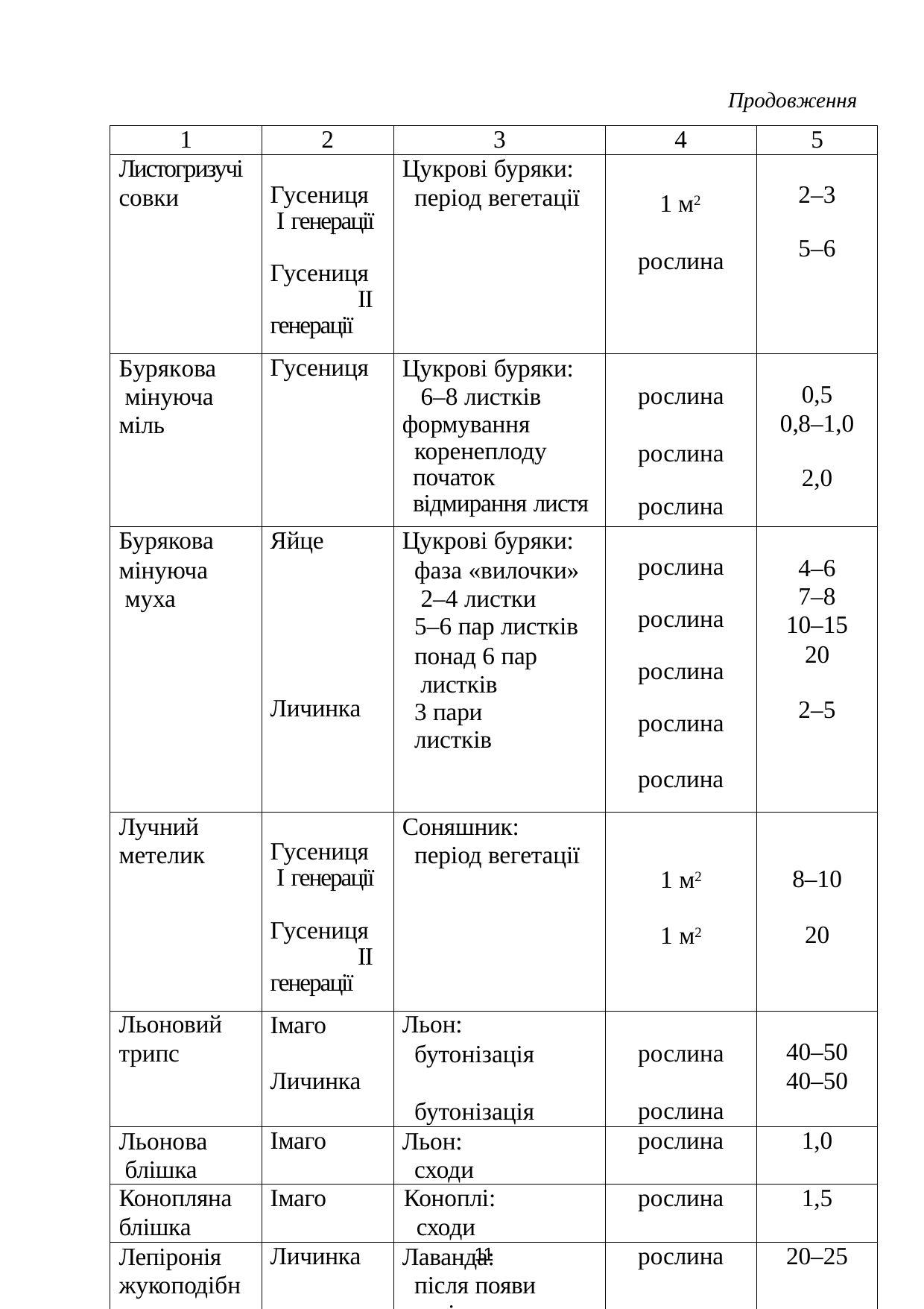

Продовження
| 1 | 2 | 3 | 4 | 5 |
| --- | --- | --- | --- | --- |
| Листогризучі совки | Гусениця І генерації Гусениця ІІ генерації | Цукрові буряки: період вегетації | 1 м2 рослина | 2–3 5–6 |
| Бурякова мінуюча міль | Гусениця | Цукрові буряки: 6–8 листків формування коренеплоду початок відмирання листя | рослина рослина рослина | 0,5 0,8–1,0 2,0 |
| Бурякова мінуюча муха | Яйце Личинка | Цукрові буряки: фаза «вилочки» 2–4 листки 5–6 пар листків понад 6 пар листків 3 пари листків | рослина рослина рослина рослина рослина | 4–6 7–8 10–15 20 2–5 |
| Лучний метелик | Гусениця І генерації Гусениця ІІ генерації | Соняшник: період вегетації | 1 м2 1 м2 | 8–10 20 |
| Льоновий трипс | Імаго Личинка | Льон: бутонізація бутонізація | рослина рослина | 40–50 40–50 |
| Льонова блішка | Імаго | Льон: сходи | рослина | 1,0 |
| Конопляна блішка | Імаго | Коноплі: сходи | рослина | 1,5 |
| Лепіронія жукоподібна | Личинка | Лаванда: після появи сходів | рослина | 20–25 |
| Листкова трояндова попелиця | Колонія з 50–80 особин | Троянда: період вегетації | рослина | 7–11 |
11